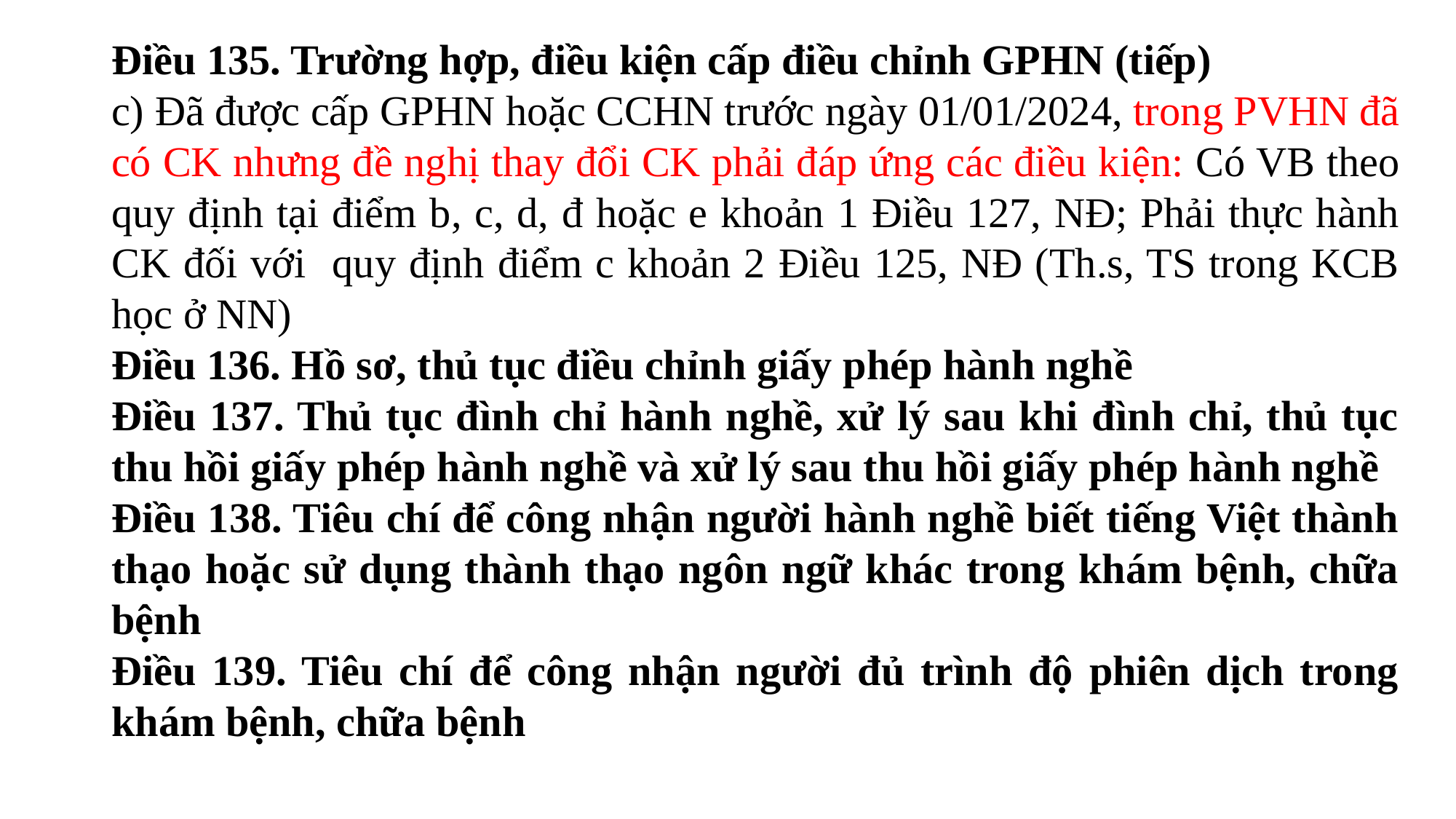

Điều 135. Trường hợp, điều kiện cấp điều chỉnh GPHN (tiếp)
c) Đã được cấp GPHN hoặc CCHN trước ngày 01/01/2024, trong PVHN đã có CK nhưng đề nghị thay đổi CK phải đáp ứng các điều kiện: Có VB theo quy định tại điểm b, c, d, đ hoặc e khoản 1 Điều 127, NĐ; Phải thực hành CK đối với  quy định điểm c khoản 2 Điều 125, NĐ (Th.s, TS trong KCB học ở NN)
Điều 136. Hồ sơ, thủ tục điều chỉnh giấy phép hành nghề
Điều 137. Thủ tục đình chỉ hành nghề, xử lý sau khi đình chỉ, thủ tục thu hồi giấy phép hành nghề và xử lý sau thu hồi giấy phép hành nghề
Điều 138. Tiêu chí để công nhận người hành nghề biết tiếng Việt thành thạo hoặc sử dụng thành thạo ngôn ngữ khác trong khám bệnh, chữa bệnh
Điều 139. Tiêu chí để công nhận người đủ trình độ phiên dịch trong khám bệnh, chữa bệnh